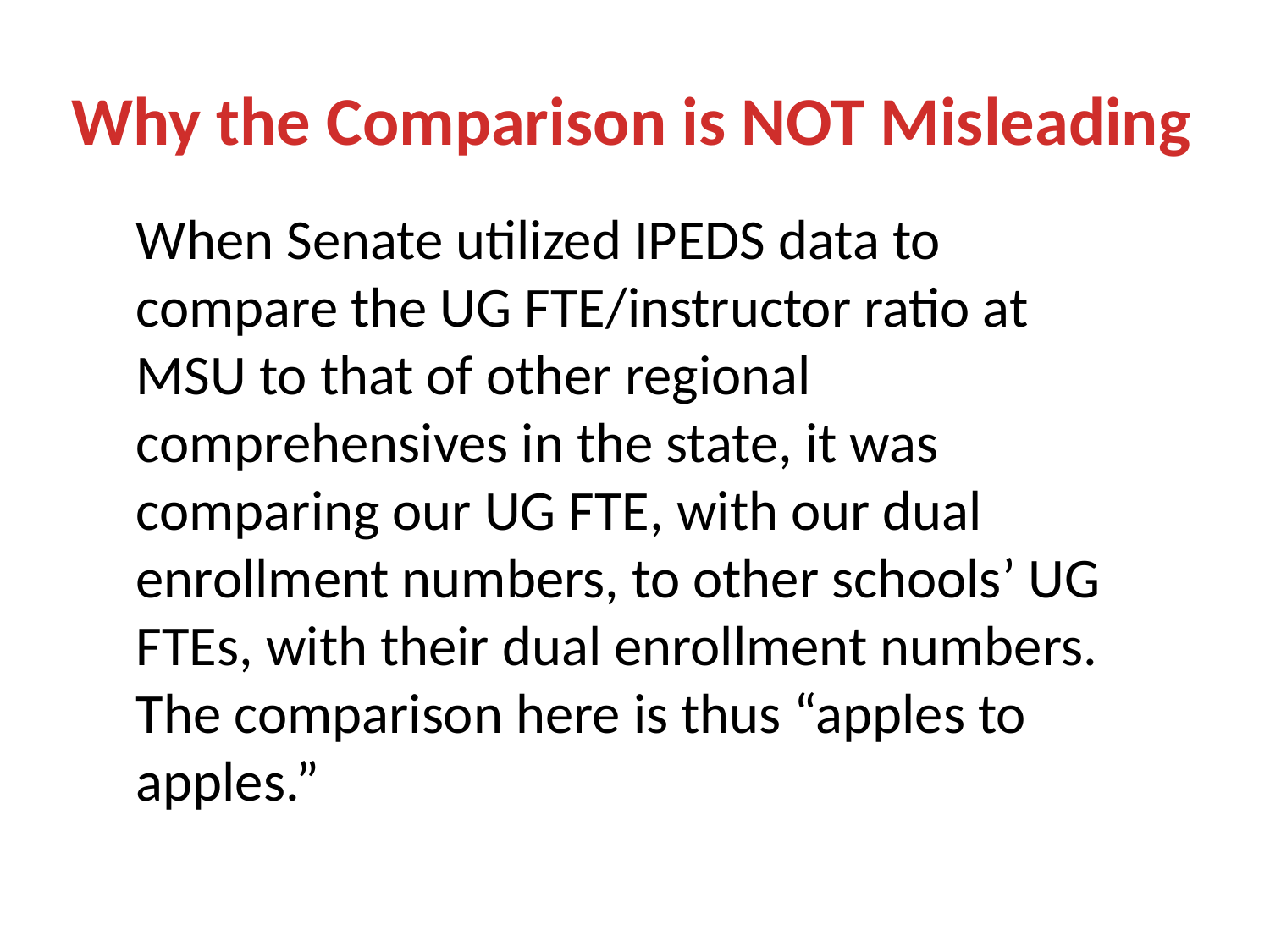

# Why the Comparison is NOT Misleading
When Senate utilized IPEDS data to compare the UG FTE/instructor ratio at MSU to that of other regional comprehensives in the state, it was comparing our UG FTE, with our dual enrollment numbers, to other schools’ UG FTEs, with their dual enrollment numbers.  The comparison here is thus “apples to apples.”